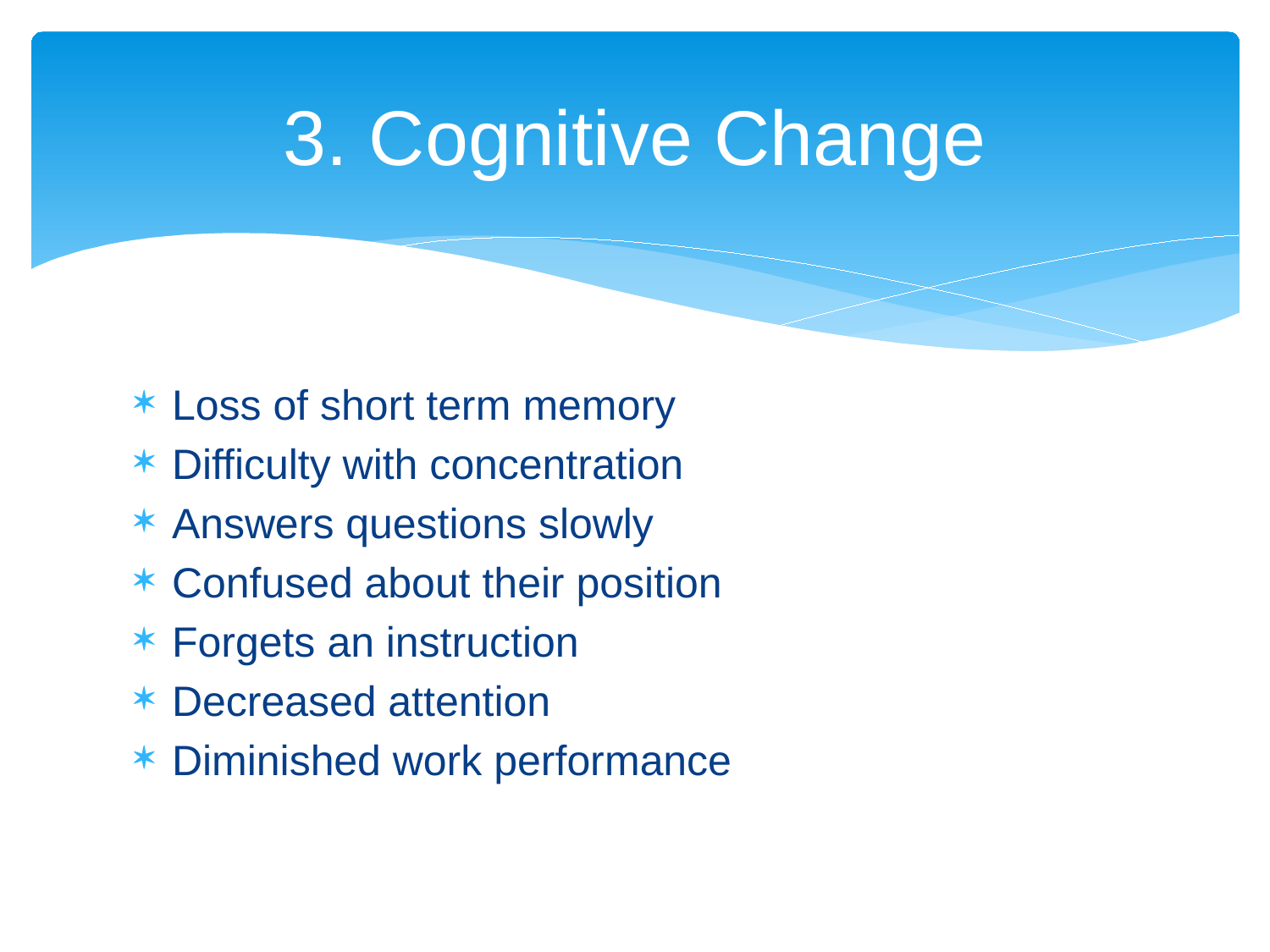

# 3. Cognitive Change
Loss of short term memory
Difficulty with concentration
Answers questions slowly
Confused about their position
Forgets an instruction
Decreased attention
Diminished work performance